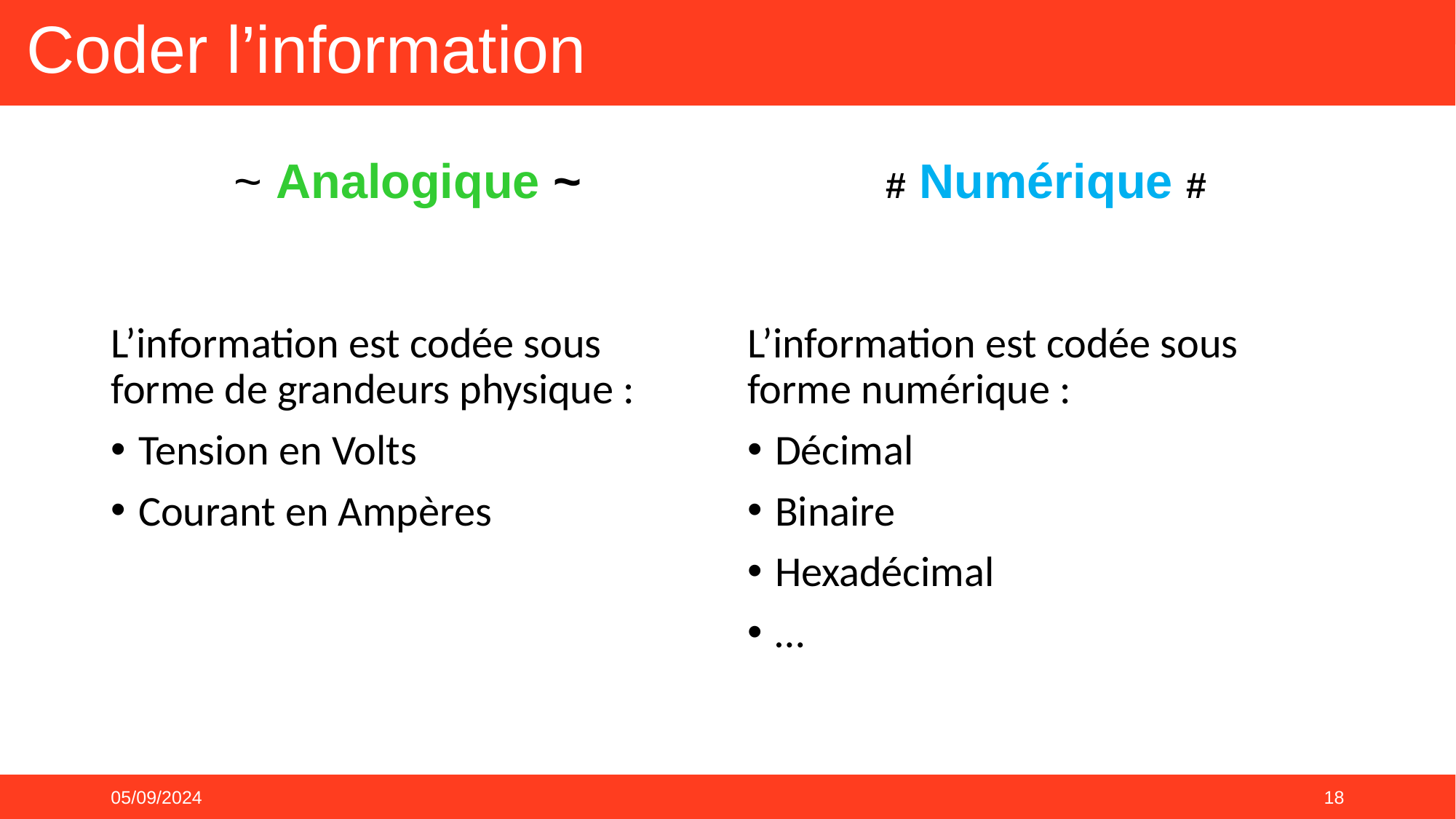

# Coder l’information
~ Analogique ~
# Numérique #

L’information est codée sous forme de grandeurs physique :
Tension en Volts
Courant en Ampères

L’information est codée sous forme numérique :
Décimal
Binaire
Hexadécimal
…
05/09/2024

18